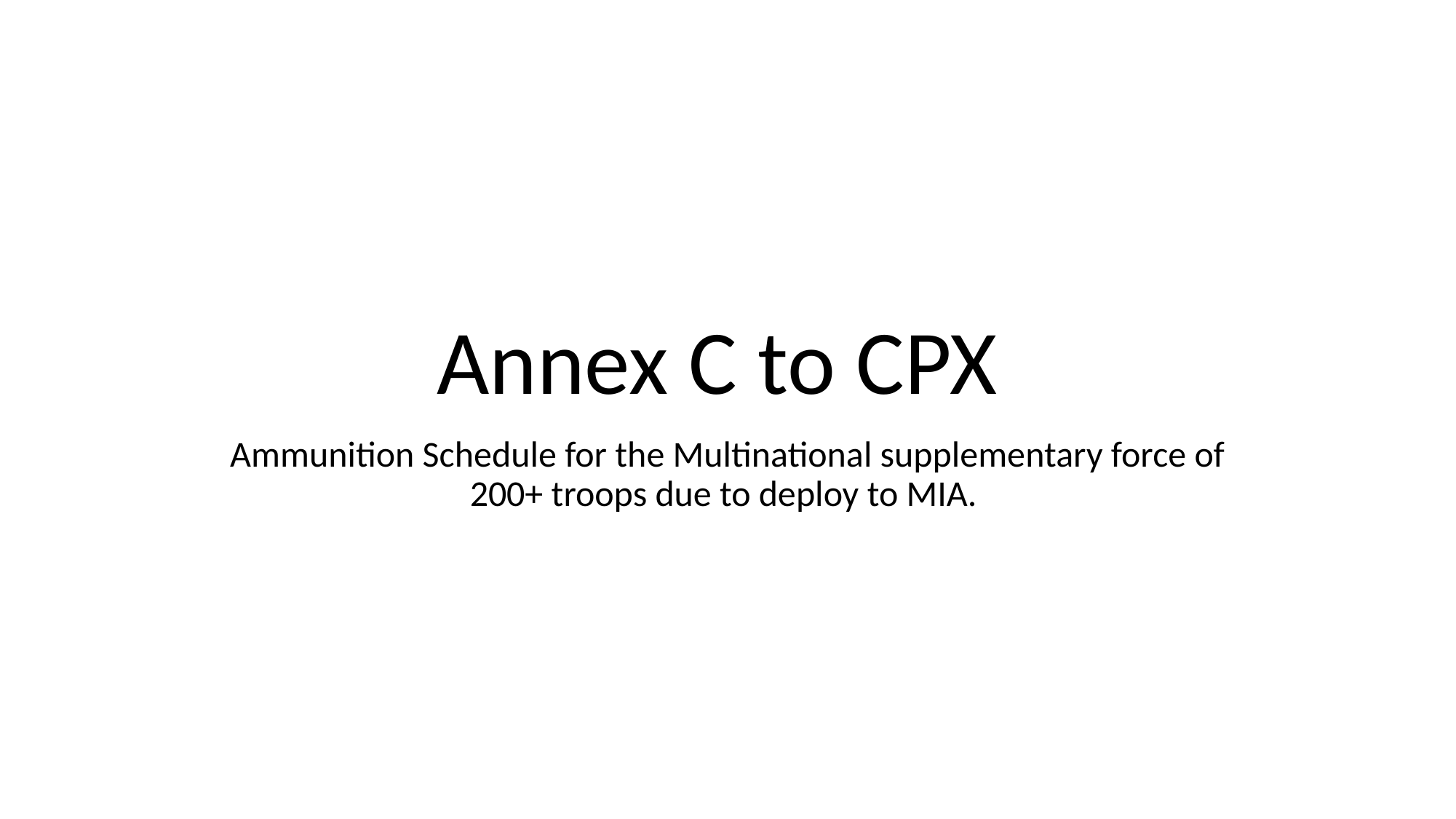

# Annex C to CPX
Ammunition Schedule for the Multinational supplementary force of 200+ troops due to deploy to MIA.